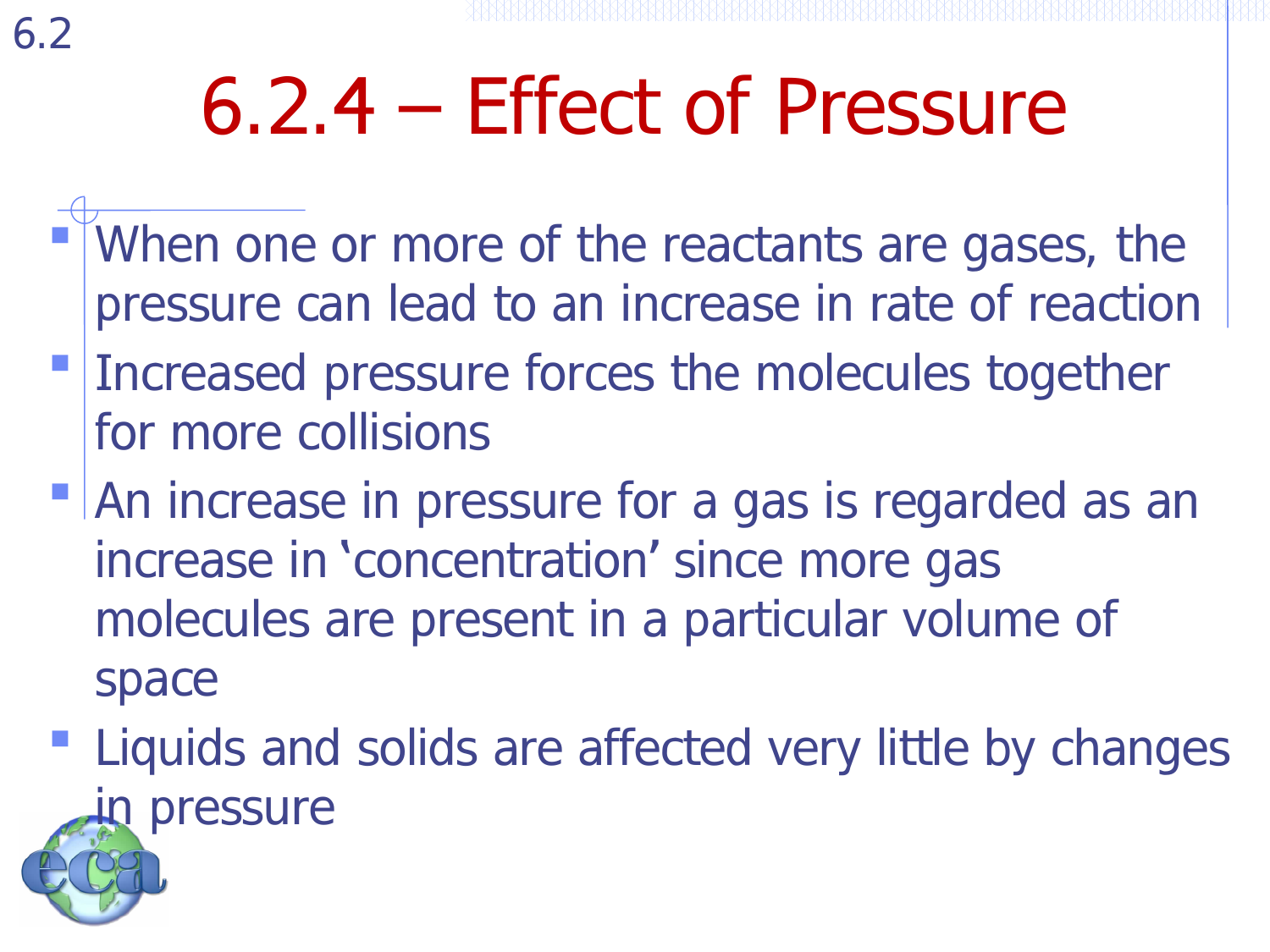

# 6.2.4 – Effect of Pressure
When one or more of the reactants are gases, the pressure can lead to an increase in rate of reaction
Increased pressure forces the molecules together for more collisions
An increase in pressure for a gas is regarded as an increase in ‘concentration’ since more gas molecules are present in a particular volume of space
Liquids and solids are affected very little by changes in pressure